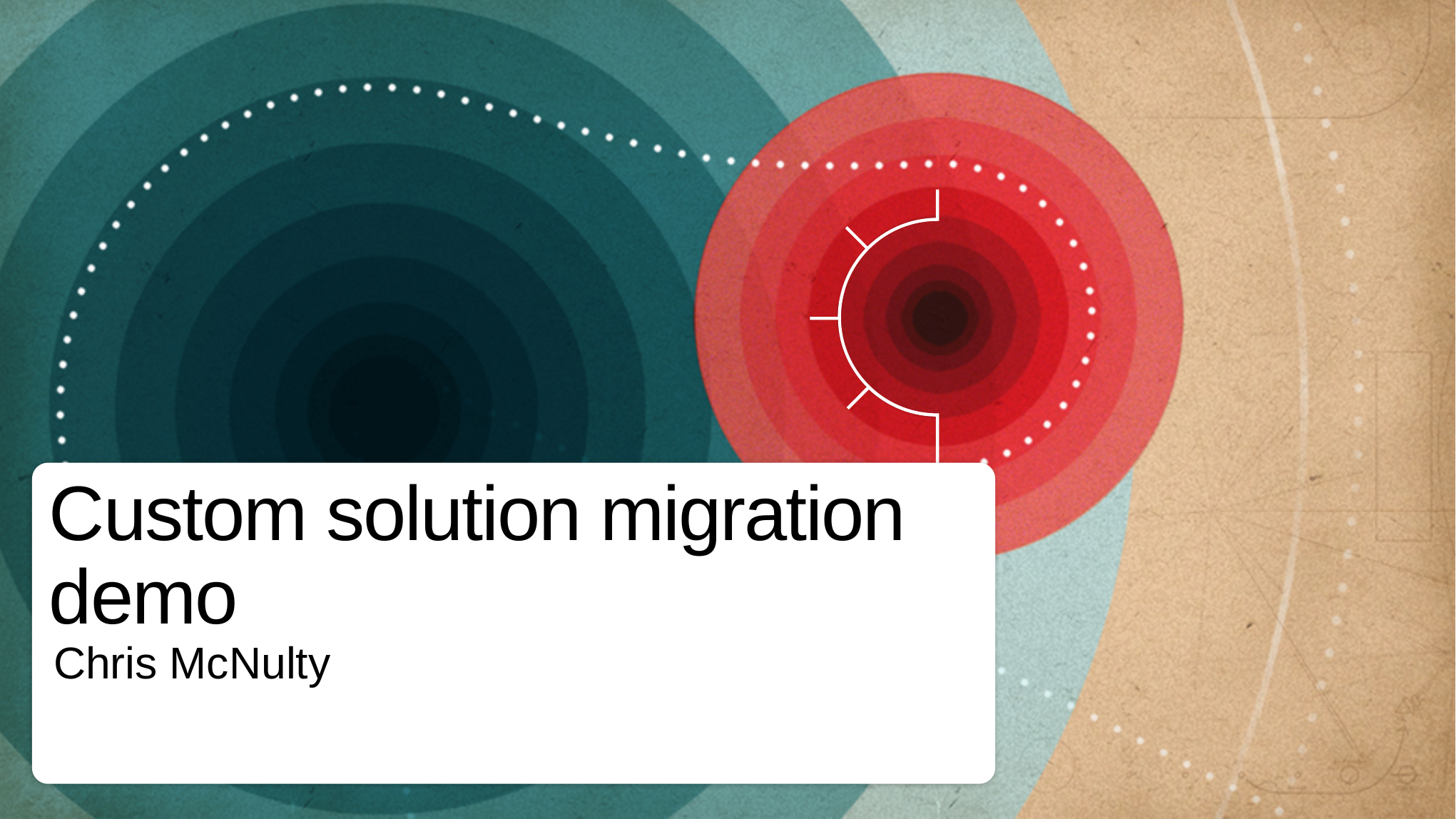

# Custom solution migration demo
Chris McNulty